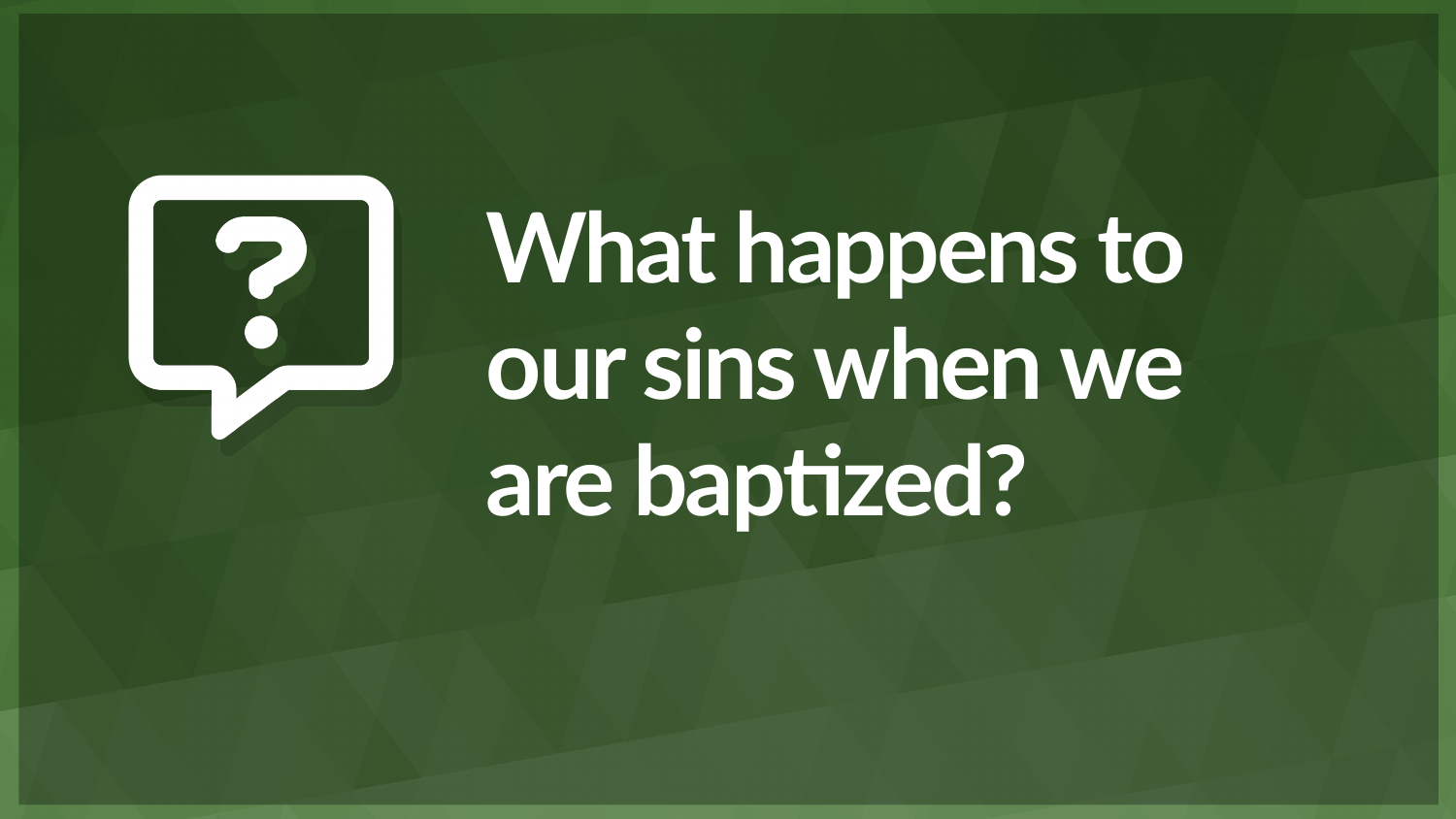

# What happens to our sins when we are baptized?